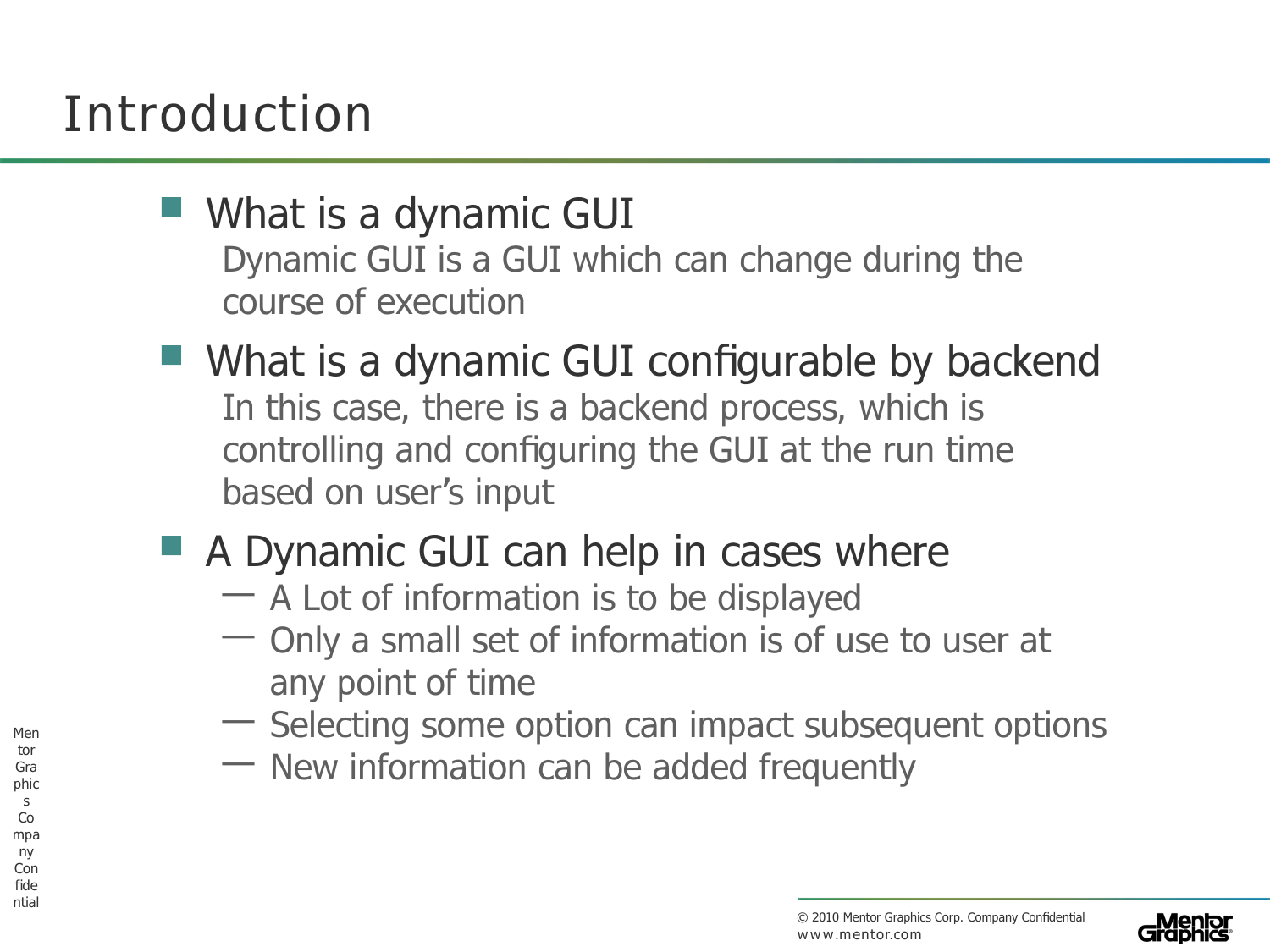

# Introduction
What is a dynamic GUI
Dynamic GUI is a GUI which can change during the course of execution
What is a dynamic GUI configurable by backend
In this case, there is a backend process, which is controlling and configuring the GUI at the run time based on user’s input
A Dynamic GUI can help in cases where
A Lot of information is to be displayed
Only a small set of information is of use to user at any point of time
Selecting some option can impact subsequent options
New information can be added frequently

Mentor Graphics Company Confidential
                                                                                                          4